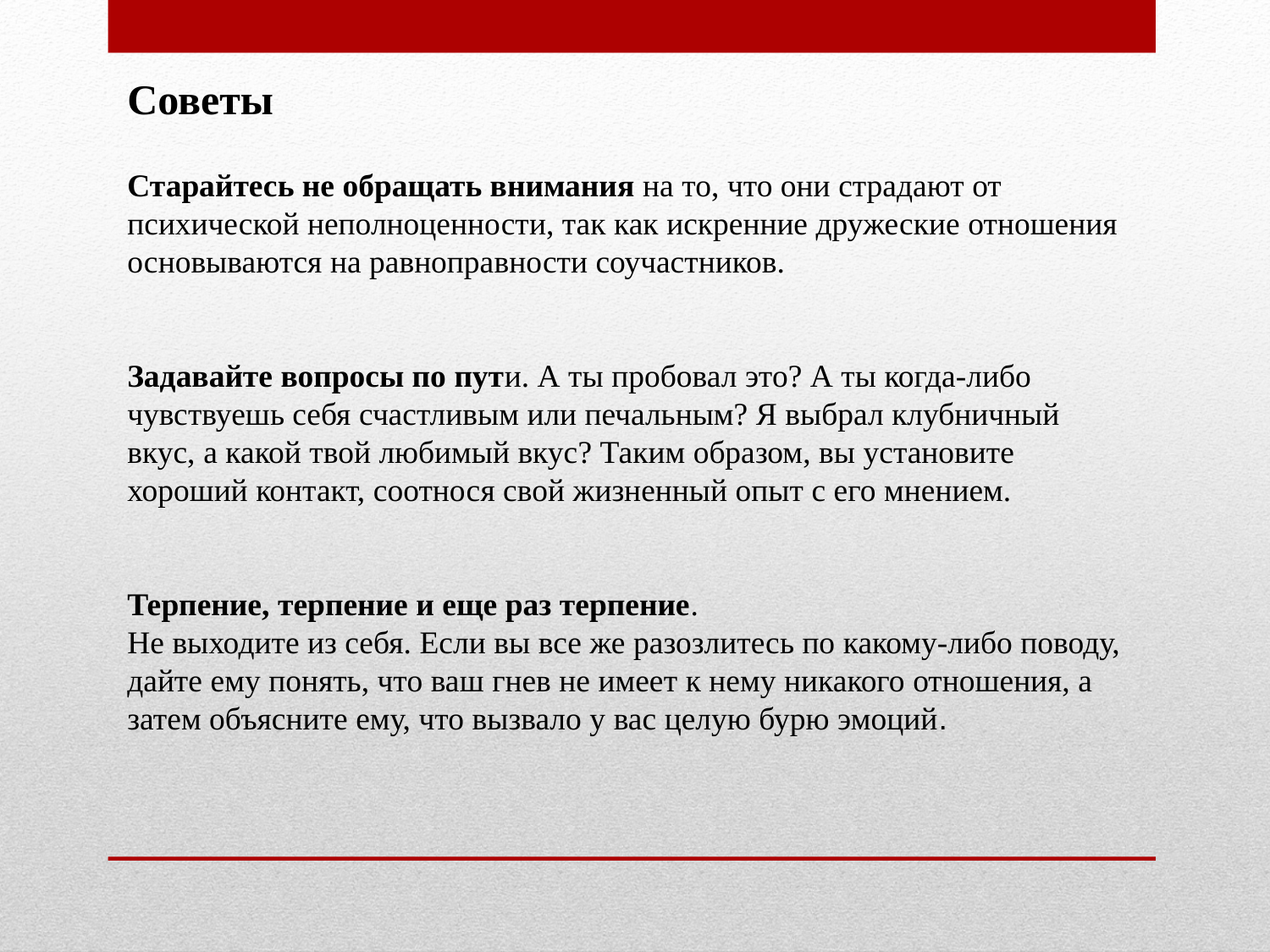

Советы

Старайтесь не обращать внимания на то, что они страдают от психической неполноценности, так как искренние дружеские отношения основываются на равноправности соучастников.

Задавайте вопросы по пути. А ты пробовал это? А ты когда-либо чувствуешь себя счастливым или печальным? Я выбрал клубничный вкус, а какой твой любимый вкус? Таким образом, вы установите хороший контакт, соотнося свой жизненный опыт с его мнением.

Терпение, терпение и еще раз терпение.
Не выходите из себя. Если вы все же разозлитесь по какому-либо поводу, дайте ему понять, что ваш гнев не имеет к нему никакого отношения, а затем объясните ему, что вызвало у вас целую бурю эмоций.